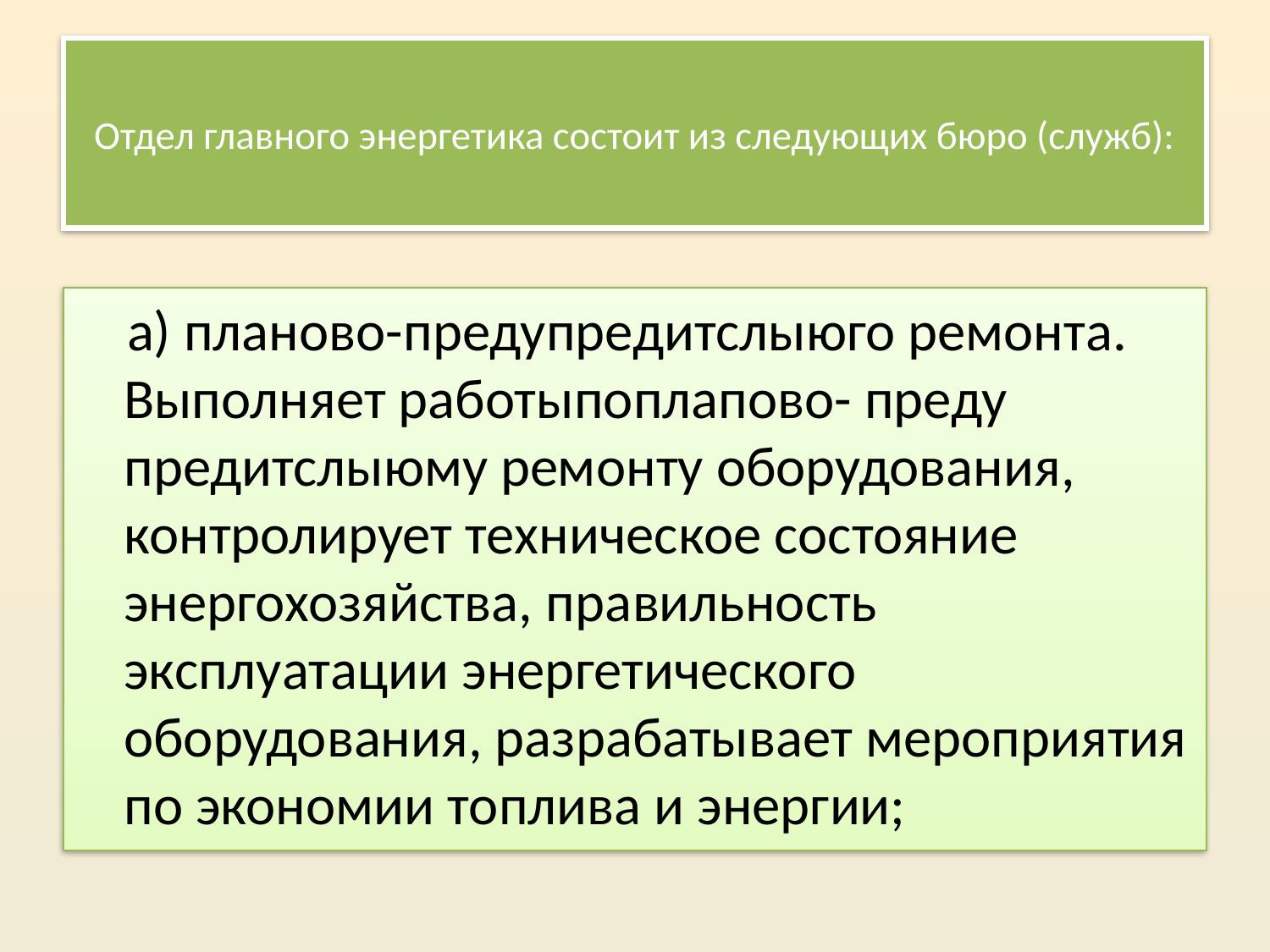

# Отдел главного энергетика состоит из следующих бюро (служб):
    а) планово-предупредитслыюго ремонта. Выполняет работыпоплапово- преду предитслыюму ремонту оборудования, контролирует техническое состояние энергохозяйства, пра­вильность эксплуатации энергетического оборудования, разрабатывает мероприятия по экономии топлива и энергии;